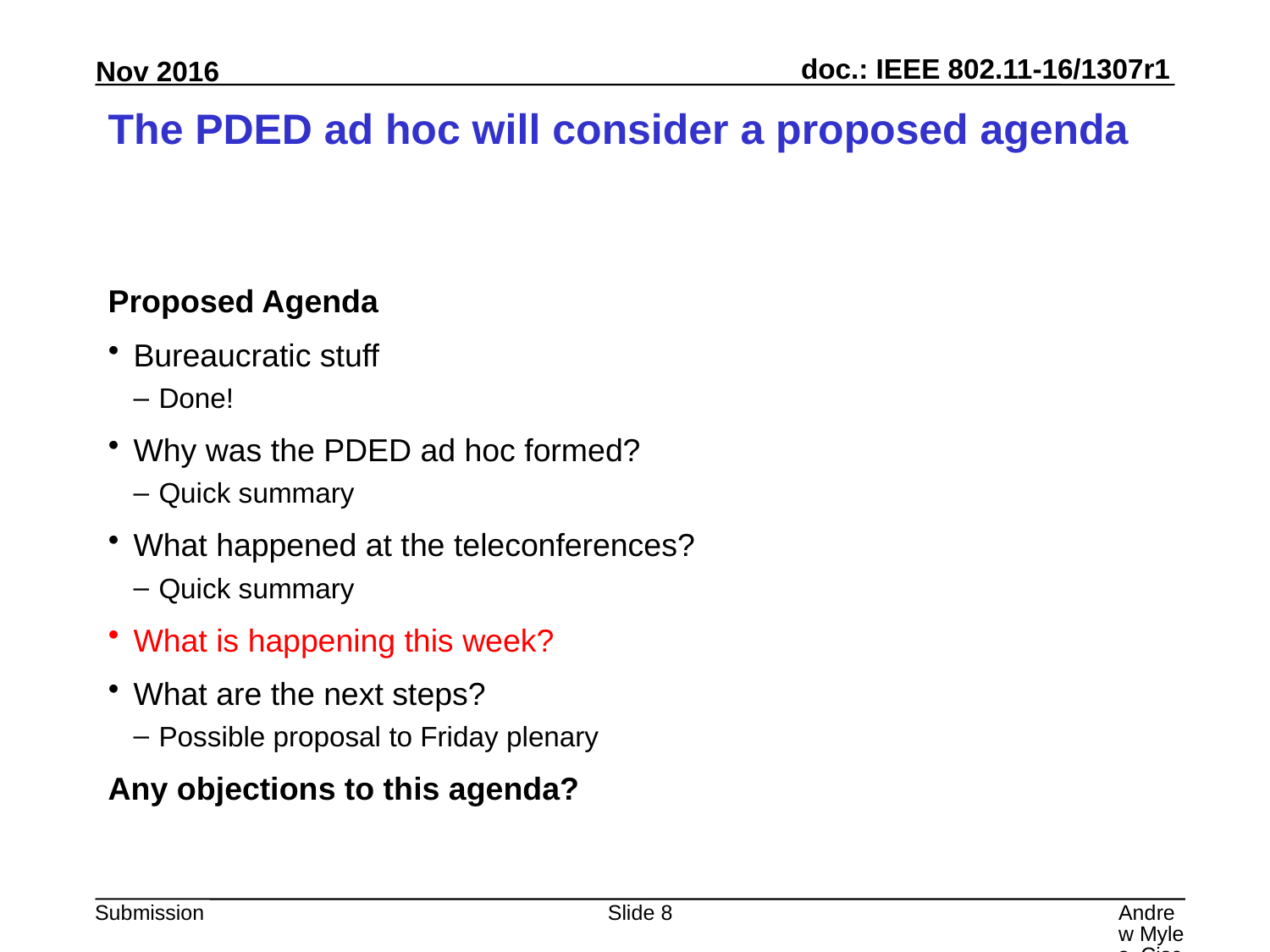

# The PDED ad hoc will consider a proposed agenda
Proposed Agenda
Bureaucratic stuff
Done!
Why was the PDED ad hoc formed?
Quick summary
What happened at the teleconferences?
Quick summary
What is happening this week?
What are the next steps?
Possible proposal to Friday plenary
Any objections to this agenda?
Slide 8
Andrew Myles, Cisco